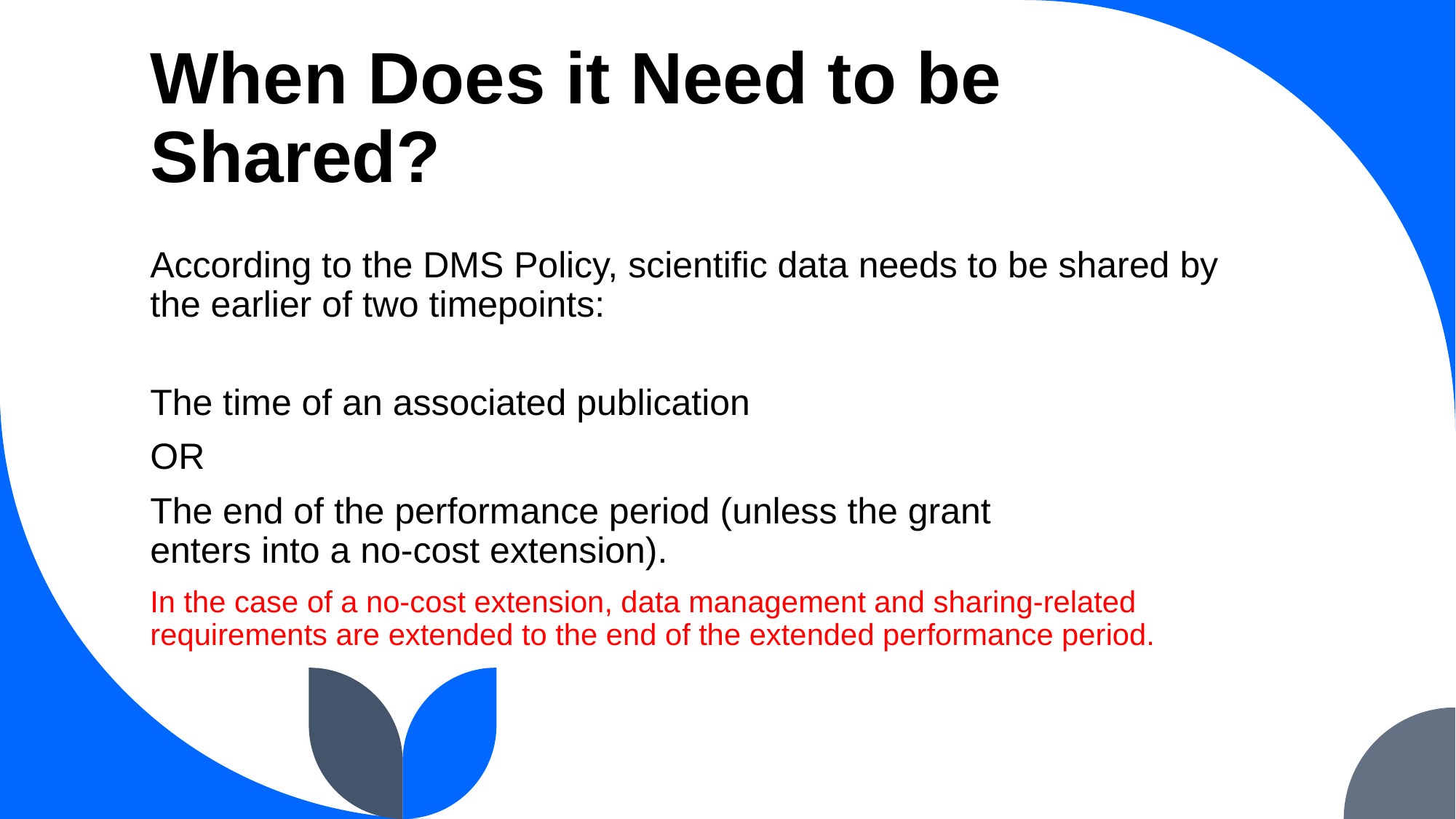

# When Does it Need to be Shared?
According to the DMS Policy, scientific data needs to be shared by the earlier of two timepoints:
The time of an associated publication
OR
The end of the performance period (unless the grant
enters into a no-cost extension).
In the case of a no-cost extension, data management and sharing-related requirements are extended to the end of the extended performance period.